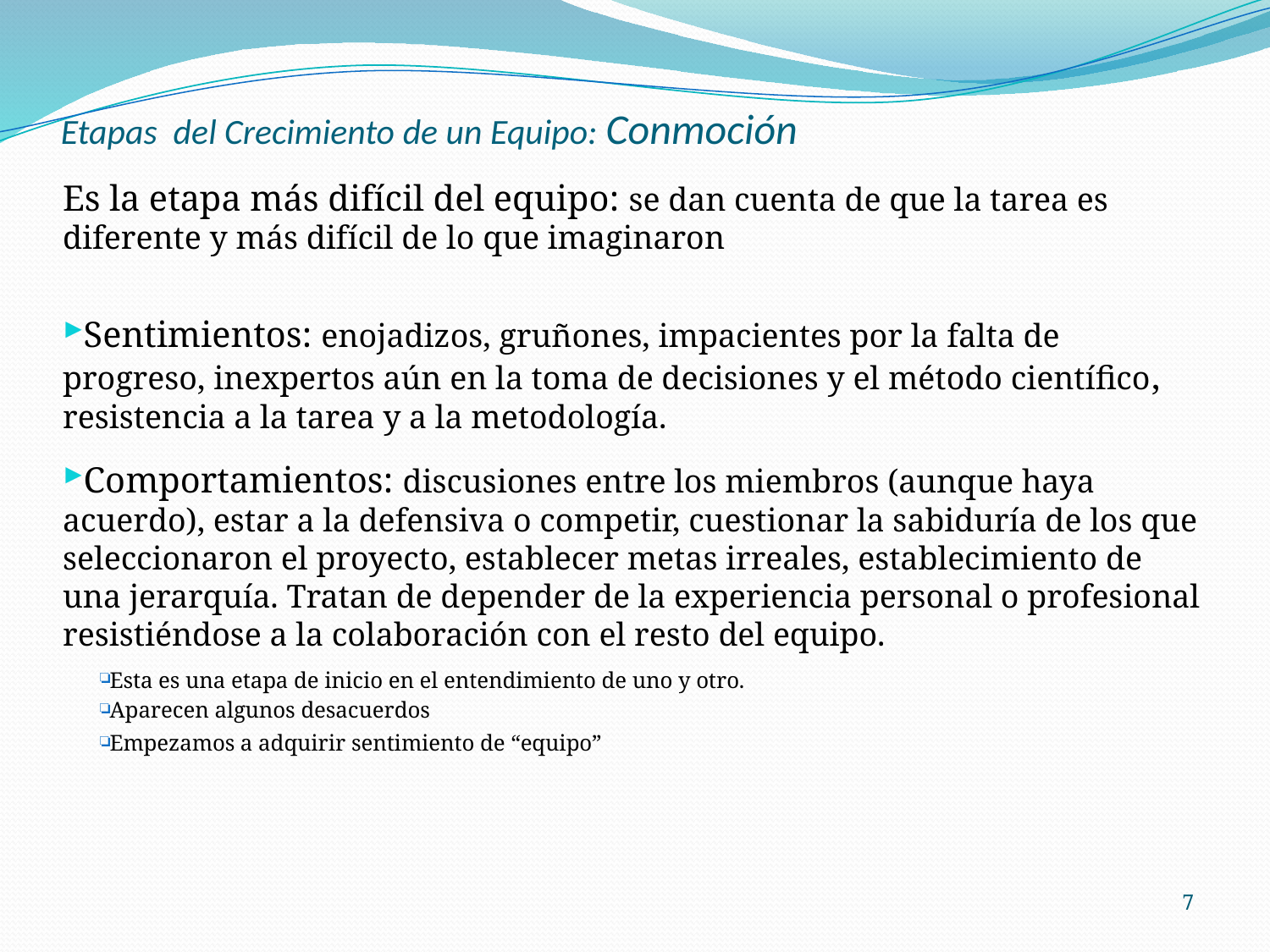

# Etapas  del Crecimiento de un Equipo: Conmoción

Es la etapa más difícil del equipo: se dan cuenta de que la tarea es diferente y más difícil de lo que imaginaron

Sentimientos: enojadizos, gruñones, impacientes por la falta de progreso, inexpertos aún en la toma de decisiones y el método científico, resistencia a la tarea y a la metodología.

Comportamientos: discusiones entre los miembros (aunque haya acuerdo), estar a la defensiva o competir, cuestionar la sabiduría de los que seleccionaron el proyecto, establecer metas irreales, establecimiento de una jerarquía. Tratan de depender de la experiencia personal o profesional resistiéndose a la colaboración con el resto del equipo.

Esta es una etapa de inicio en el entendimiento de uno y otro.
Aparecen algunos desacuerdos

Empezamos a adquirir sentimiento de “equipo”

7